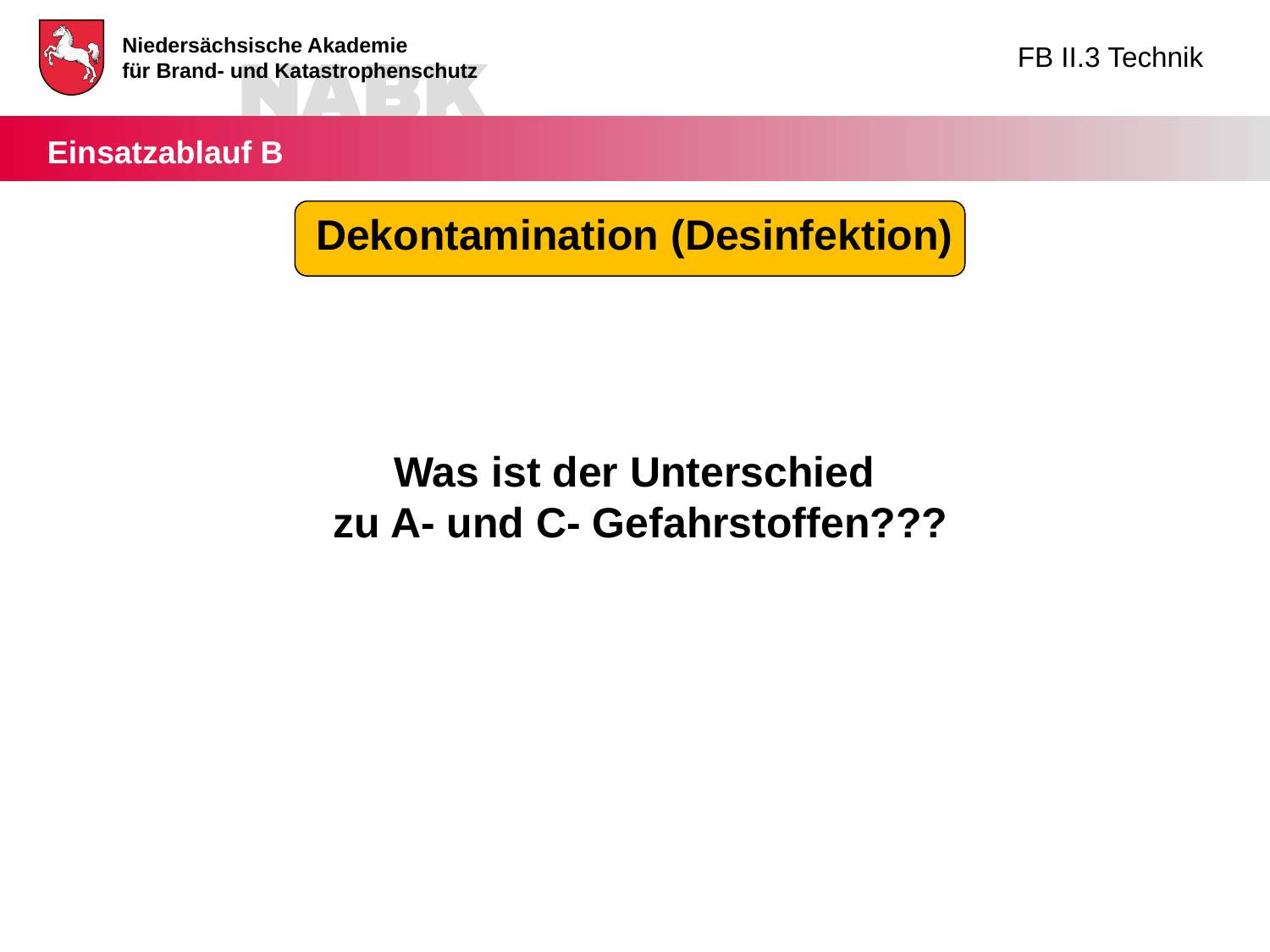

Dekontamination (Desinfektion)

Was ist der Unterschied
 zu A- und C- Gefahrstoffen???